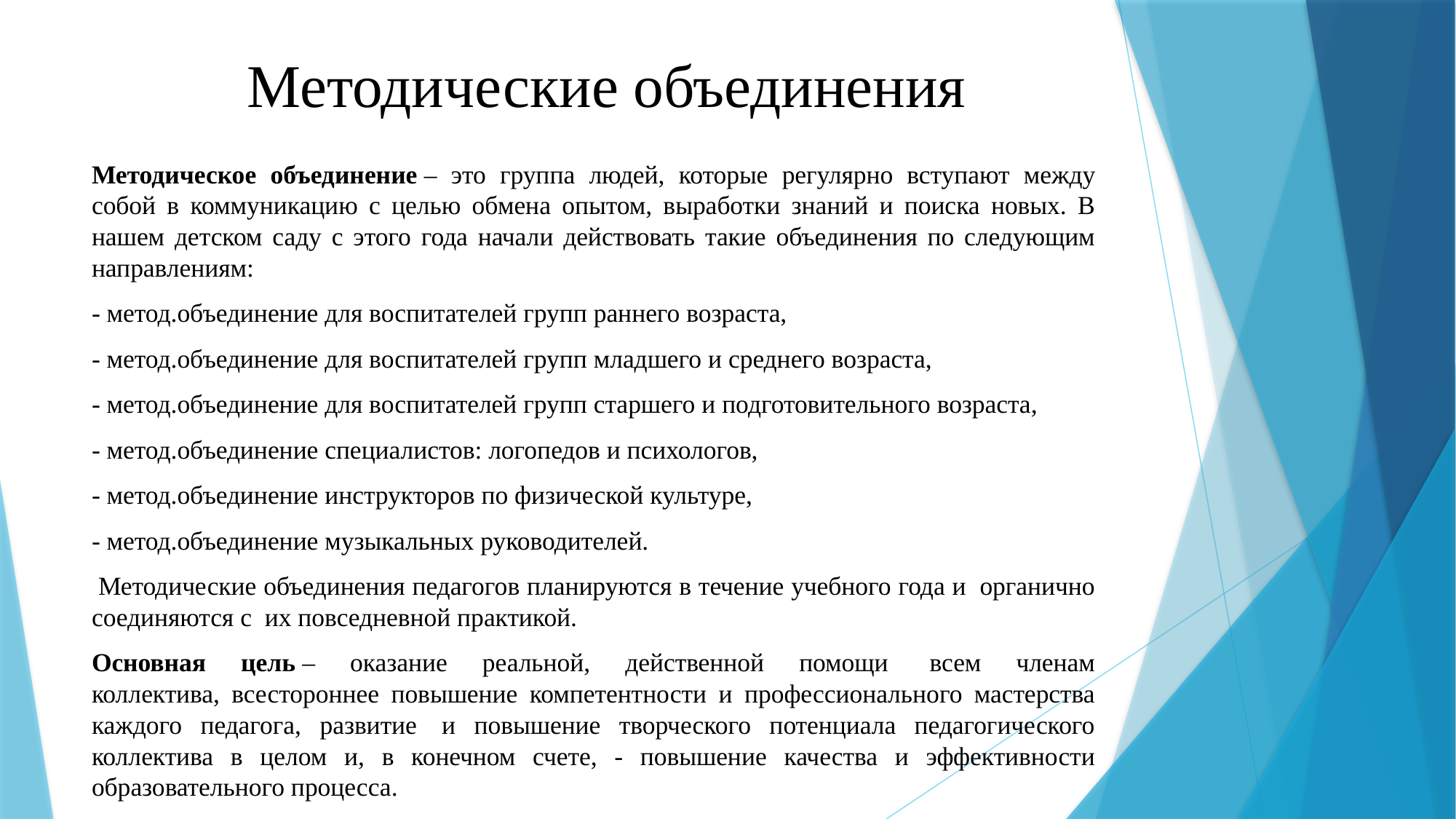

# Методические объединения
Методическое объединение – это группа людей, которые регулярно вступают между собой в коммуникацию с целью обмена опытом, выработки знаний и поиска новых. В нашем детском саду с этого года начали действовать такие объединения по следующим направлениям:
- метод.объединение для воспитателей групп раннего возраста,
- метод.объединение для воспитателей групп младшего и среднего возраста,
- метод.объединение для воспитателей групп старшего и подготовительного возраста,
- метод.объединение специалистов: логопедов и психологов,
- метод.объединение инструкторов по физической культуре,
- метод.объединение музыкальных руководителей.
 Методические объединения педагогов планируются в течение учебного года и  органично соединяются с  их повседневной практикой.
Основная цель – оказание реальной, действенной помощи  всем членам коллектива,  всестороннее повышение компетентности и профессионального мастерства каждого педагога, развитие  и повышение творческого потенциала педагогического коллектива в целом и, в конечном счете, - повышение качества и эффективности образовательного процесса.